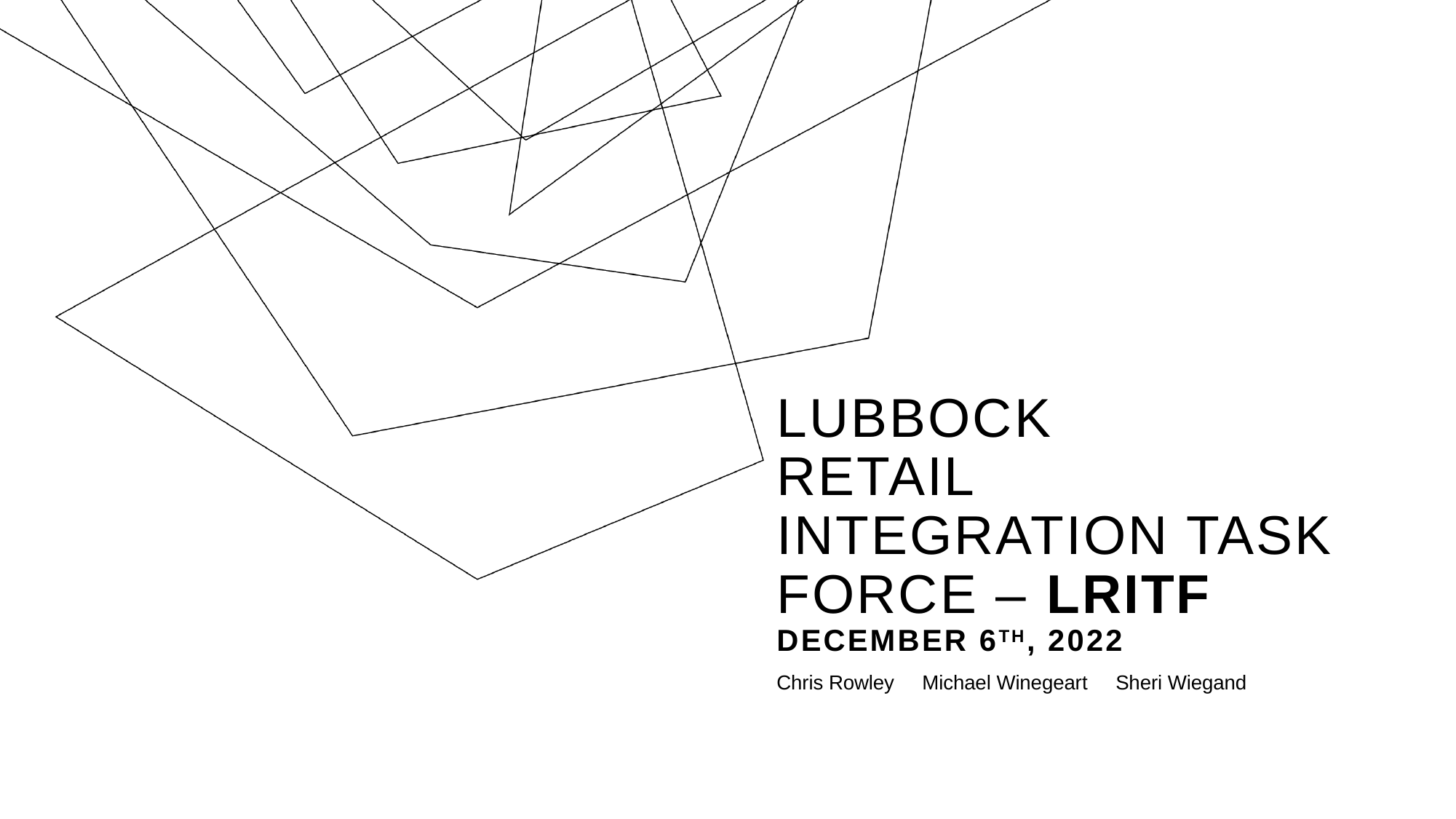

# Lubbock Retail Integration Task Force – LRITF December 6th, 2022
Chris Rowley     Michael Winegeart     Sheri Wiegand